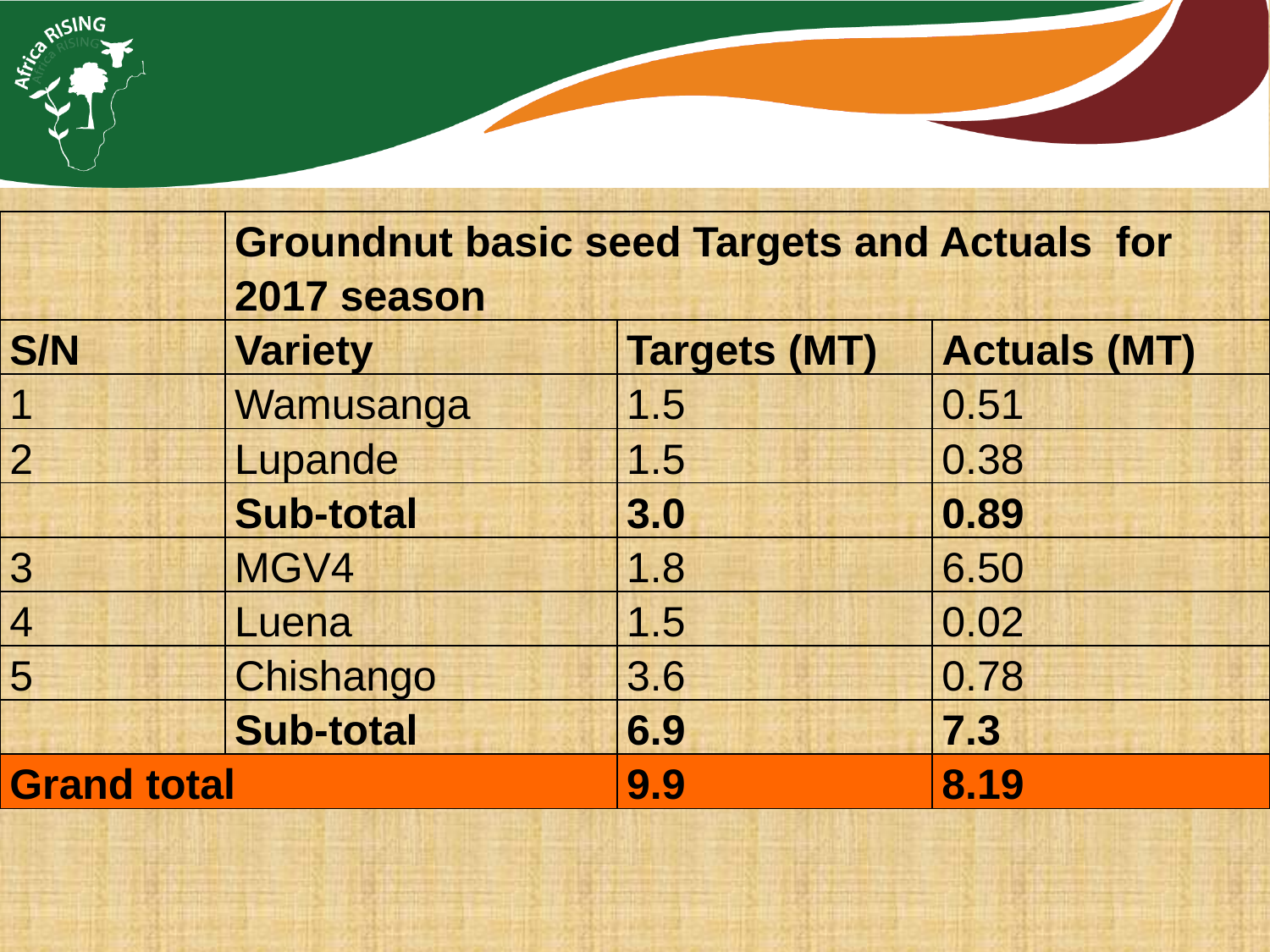

|  | Groundnut basic seed Targets and Actuals for 2017 season |  |  |
| --- | --- | --- | --- |
| S/N | Variety | Targets (MT) | Actuals (MT) |
| 1 | Wamusanga | 1.5 | 0.51 |
| 2 | Lupande | 1.5 | 0.38 |
|  | Sub-total | 3.0 | 0.89 |
| 3 | MGV4 | 1.8 | 6.50 |
| 4 | Luena | 1.5 | 0.02 |
| 5 | Chishango | 3.6 | 0.78 |
|  | Sub-total | 6.9 | 7.3 |
| Grand total |  | 9.9 | 8.19 |